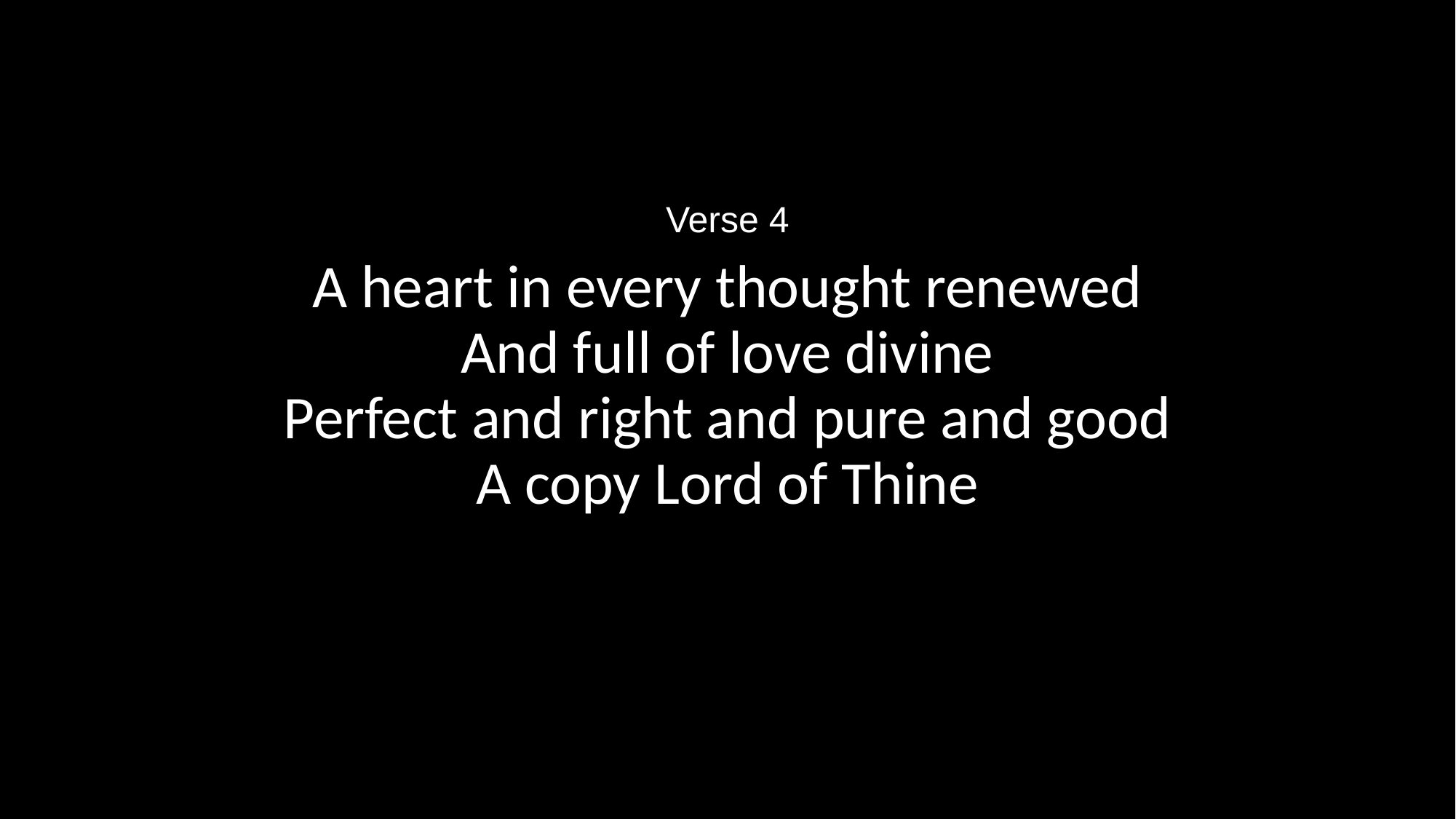

Verse 4
A heart in every thought renewed
And full of love divine
Perfect and right and pure and good
A copy Lord of Thine